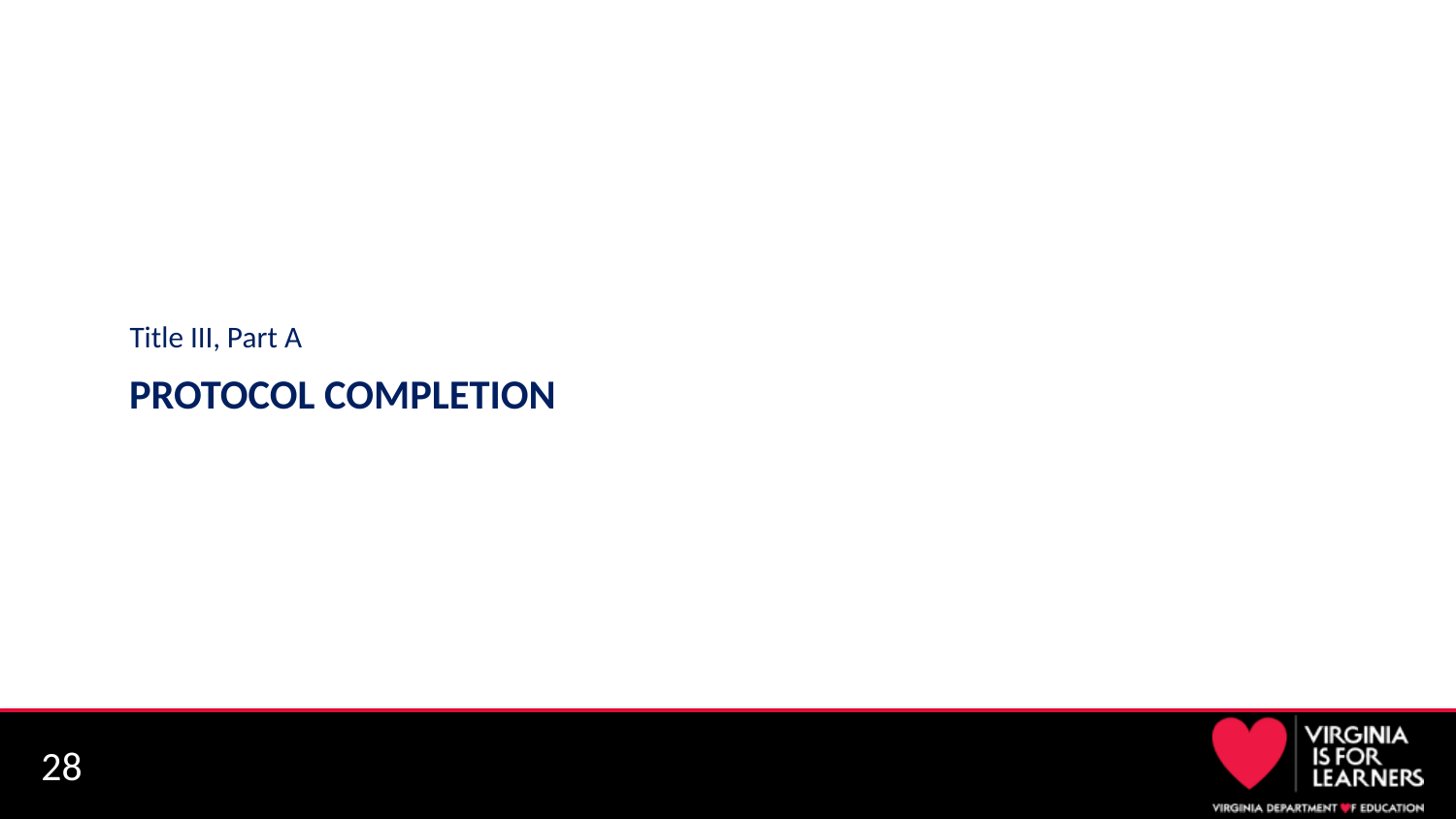

Title III, Part A
# Protocol Completion